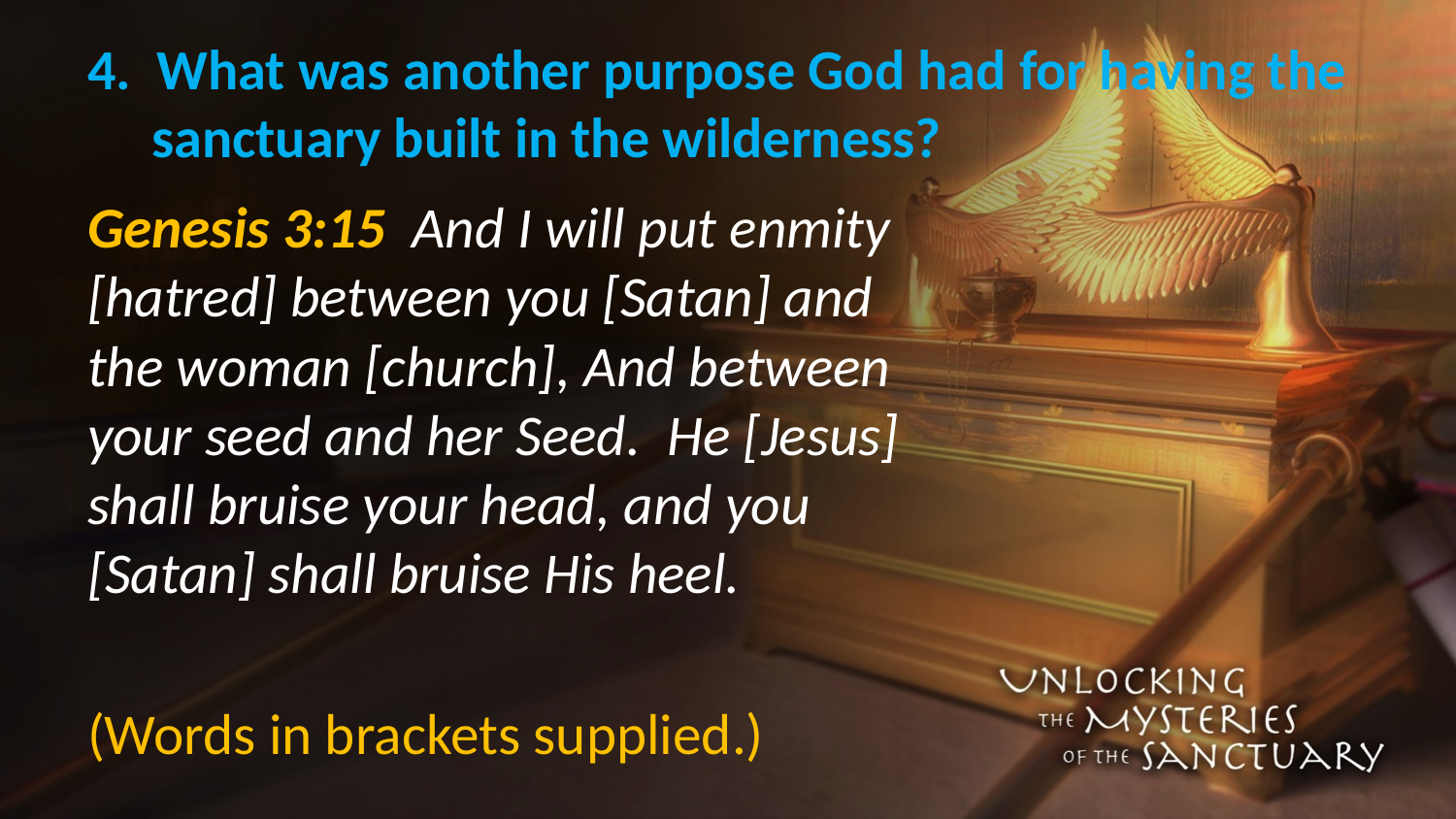

# 4.  What was another purpose God had for having the sanctuary built in the wilderness?

Genesis 3:15  And I will put enmity [hatred] between you [Satan] and the woman [church], And between your seed and her Seed.  He [Jesus] shall bruise your head, and you [Satan] shall bruise His heel.

(Words in brackets supplied.)